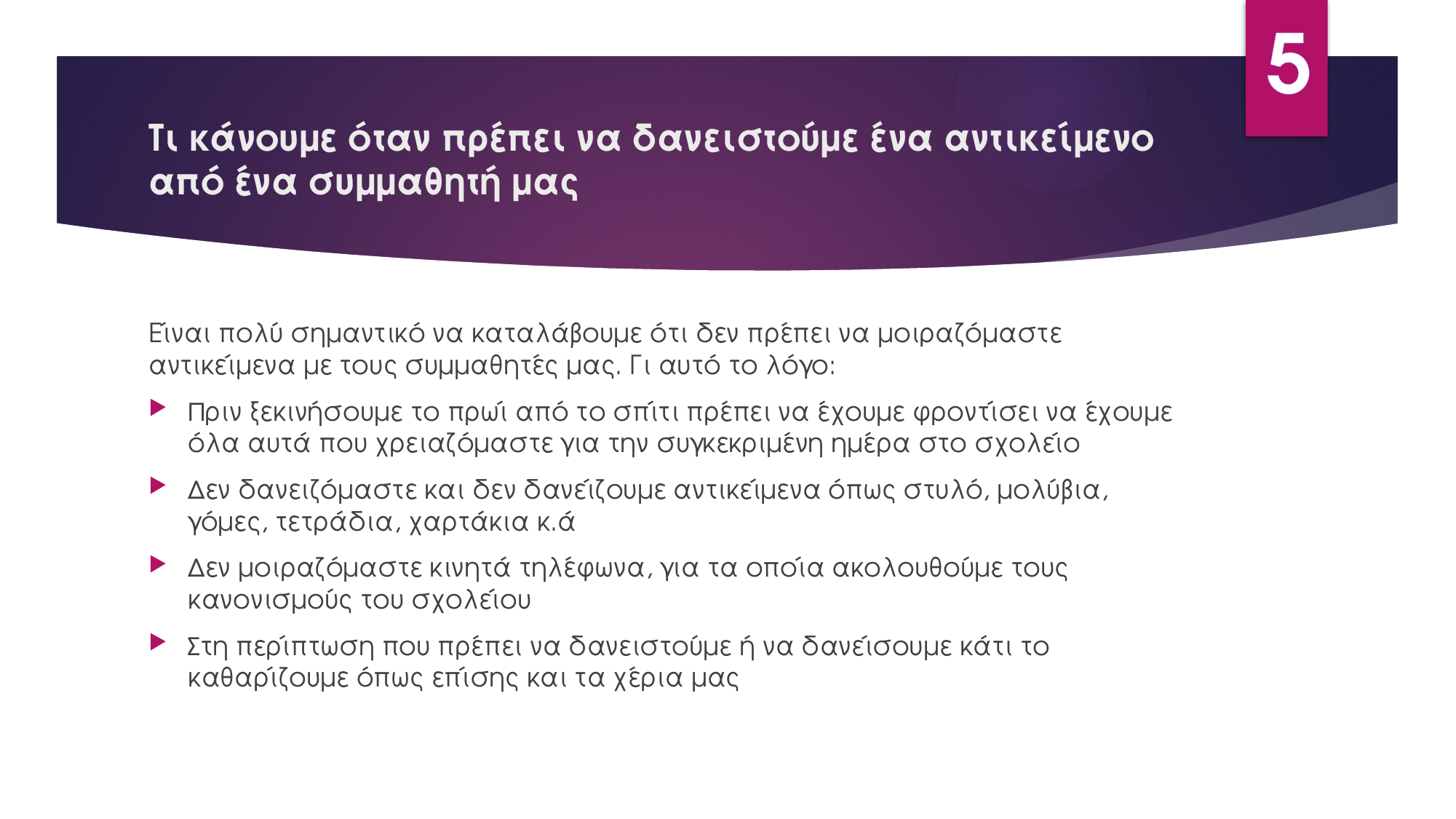

5
# Τι κάνουμε όταν πρέπει να δανειστούμε ένα αντικείμενο από ένα συμμαθητή μας
Είναι πολύ σημαντικό να καταλάβουμε ότι δεν πρέπει να μοιραζόμαστε αντικείμενα με τους συμμαθητές μας. Γι αυτό το λόγο:
Πριν ξεκινήσουμε το πρωί από το σπίτι πρέπει να έχουμε φροντίσει να έχουμε όλα αυτά που χρειαζόμαστε για την συγκεκριμένη ημέρα στο σχολείο
Δεν δανειζόμαστε και δεν δανείζουμε αντικείμενα όπως στυλό, μολύβια, γόμες, τετράδια, χαρτάκια κ.ά
Δεν μοιραζόμαστε κινητά τηλέφωνα, για τα οποία ακολουθούμε τους κανονισμούς του σχολείου
Στη περίπτωση που πρέπει να δανειστούμε ή να δανείσουμε κάτι το καθαρίζουμε όπως επίσης και τα χέρια μας